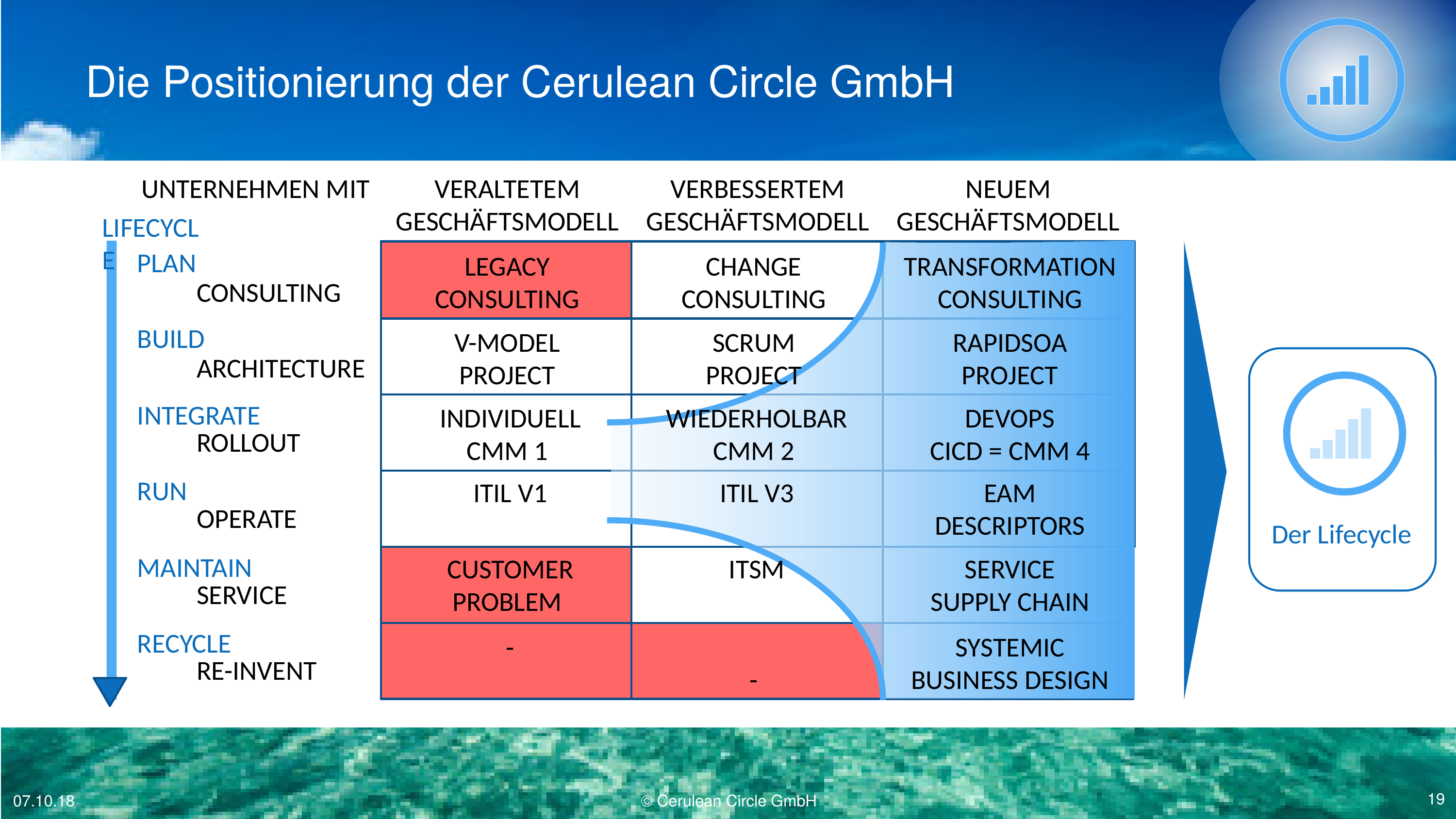

# Die Positionierung der Cerulean Circle GmbH

Neuem
Geschäftsmodell
Unternehmen Mit
Veraltetem
Geschäftsmodell
Verbessertem
Geschäftsmodell
Lifecycle

Plan

Legacy
Consulting
Change
Consulting
Transformation
Consulting
V-Model
Project
Scrum
Project
RapidSOA
Project
 Individuell
CMM 1
 Wiederholbar
CMM 2
DevOps
CICD = CMM 4
 ITIL v1
 ITIL v3
EAM
Descriptors

 Customer
Problem
 ITSM
Service
Supply Chain
 -

-
Systemic
Business Design
Consulting
Build

Architecture

Integrate
Rollout

Der Lifecycle

Run

Operate

Maintain
Service
Recycle

Re-Invent

© Cerulean Circle GmbH
19
07.10.18